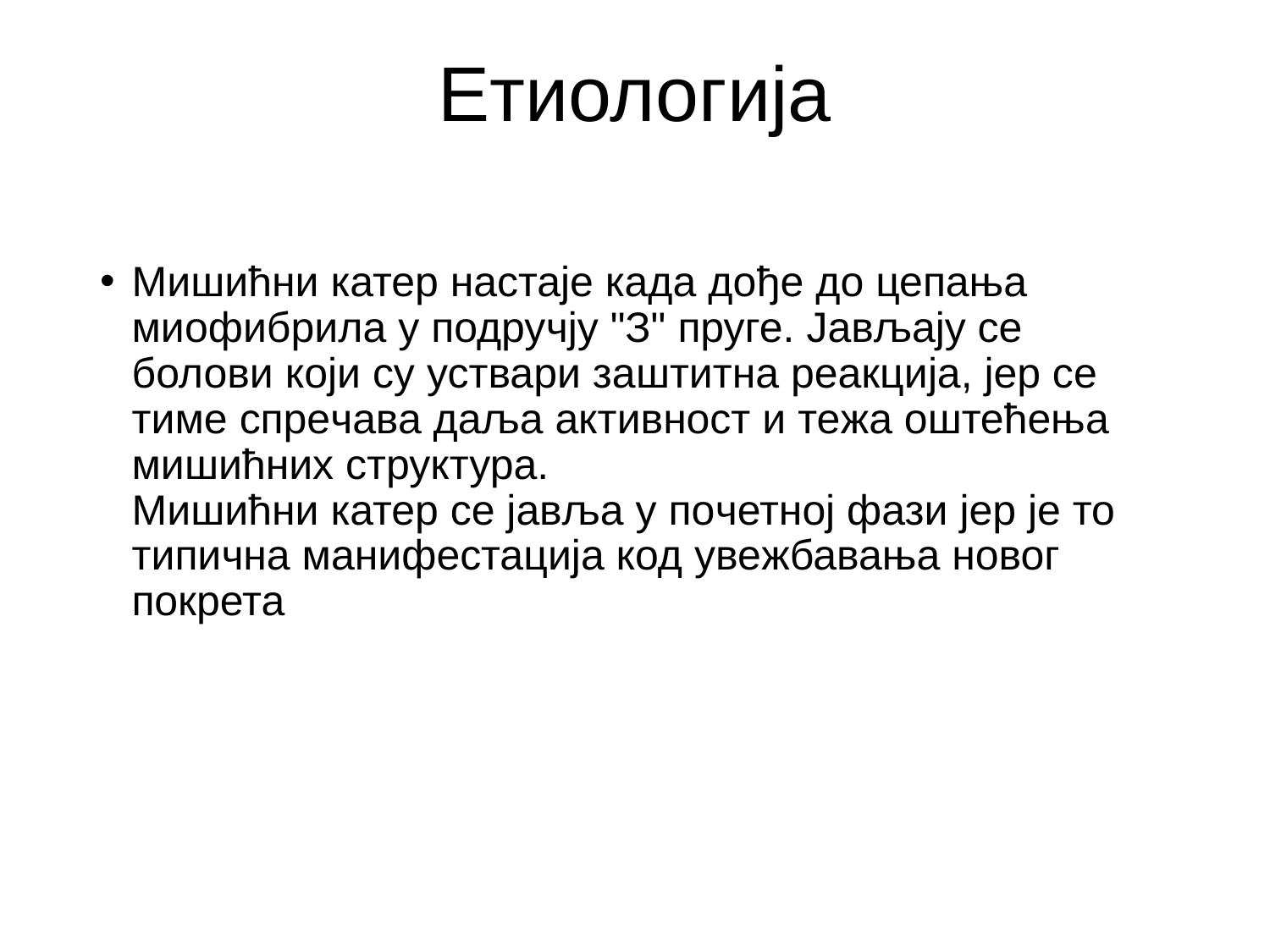

# Етиологија
Мишићни катер настаје када дође до цепања миофибрила у подручју "З" пруге. Јављају се болови који су уствари заштитна реакција, јер се тиме спречава даља активност и тежа оштећења мишићних структура.
Мишићни катер се јавља у почетној фази јер је то типична манифестација код увежбавања новог покрета